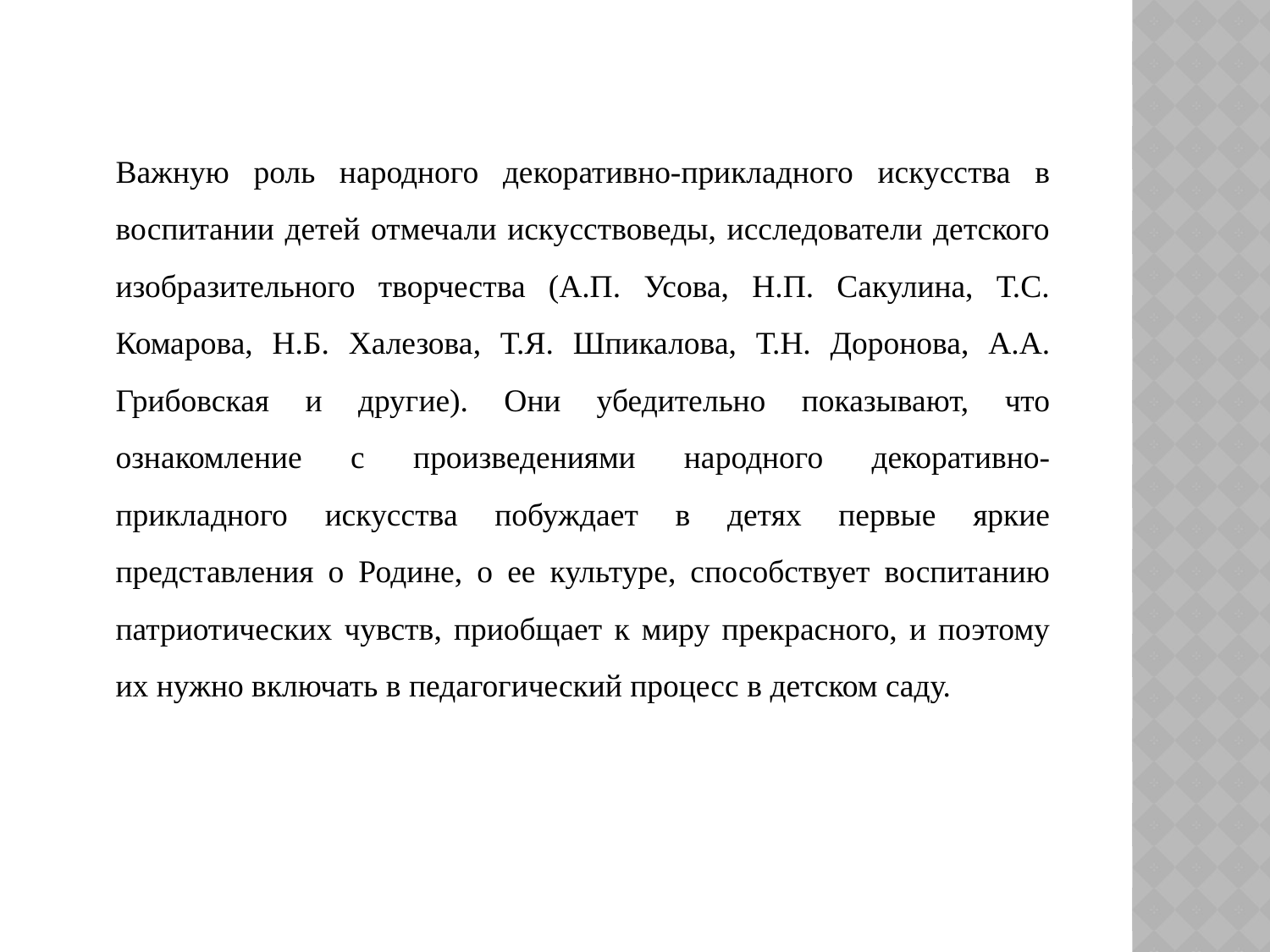

Важную роль народного декоративно-прикладного искусства в воспитании детей отмечали искусствоведы, исследователи детского изобразительного творчества (А.П. Усова, Н.П. Сакулина, Т.С. Комарова, Н.Б. Халезова, Т.Я. Шпикалова, Т.Н. Доронова, А.А. Грибовская и другие). Они убедительно показывают, что ознакомление с произведениями народного декоративно-прикладного искусства побуждает в детях первые яркие представления о Родине, о ее культуре, способствует воспитанию патриотических чувств, приобщает к миру прекрасного, и поэтому их нужно включать в педагогический процесс в детском саду.